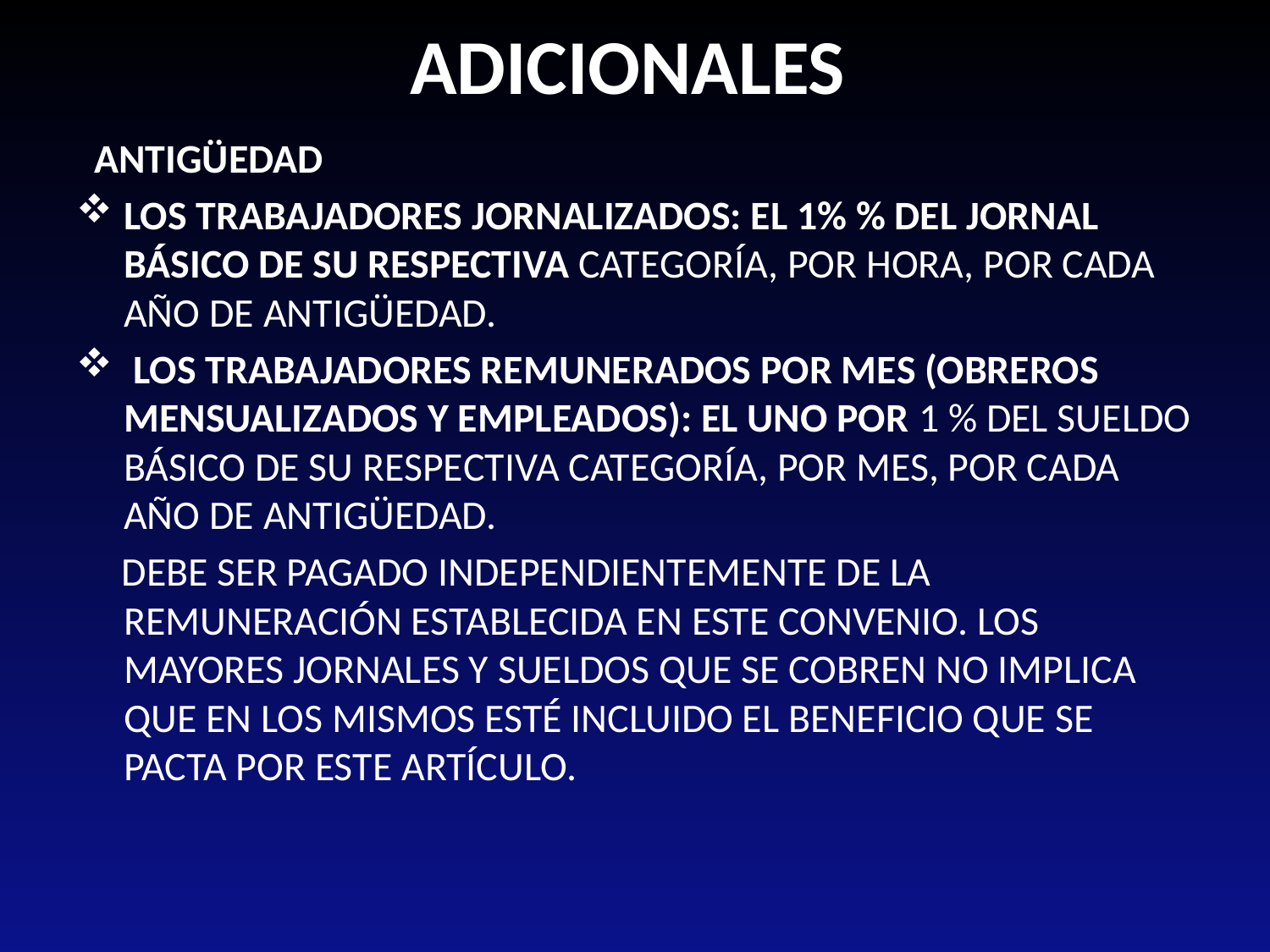

# ADICIONALES
  ANTIGÜEDAD
los trabajadores jornalizados: el 1% % del jornal básico de su respectiva categoría, por hora, por cada año de antigüedad.
 los trabajadores remunerados por mes (obreros mensualizados y empleados): el uno por 1 % del sueldo básico de su respectiva categoría, por mes, por cada año de antigüedad.
     Debe ser pagado independientemente de la remuneración establecida en este Convenio. Los mayores jornales y sueldos que se cobren no implica que en los mismos esté incluido el beneficio que se pacta por este artículo.